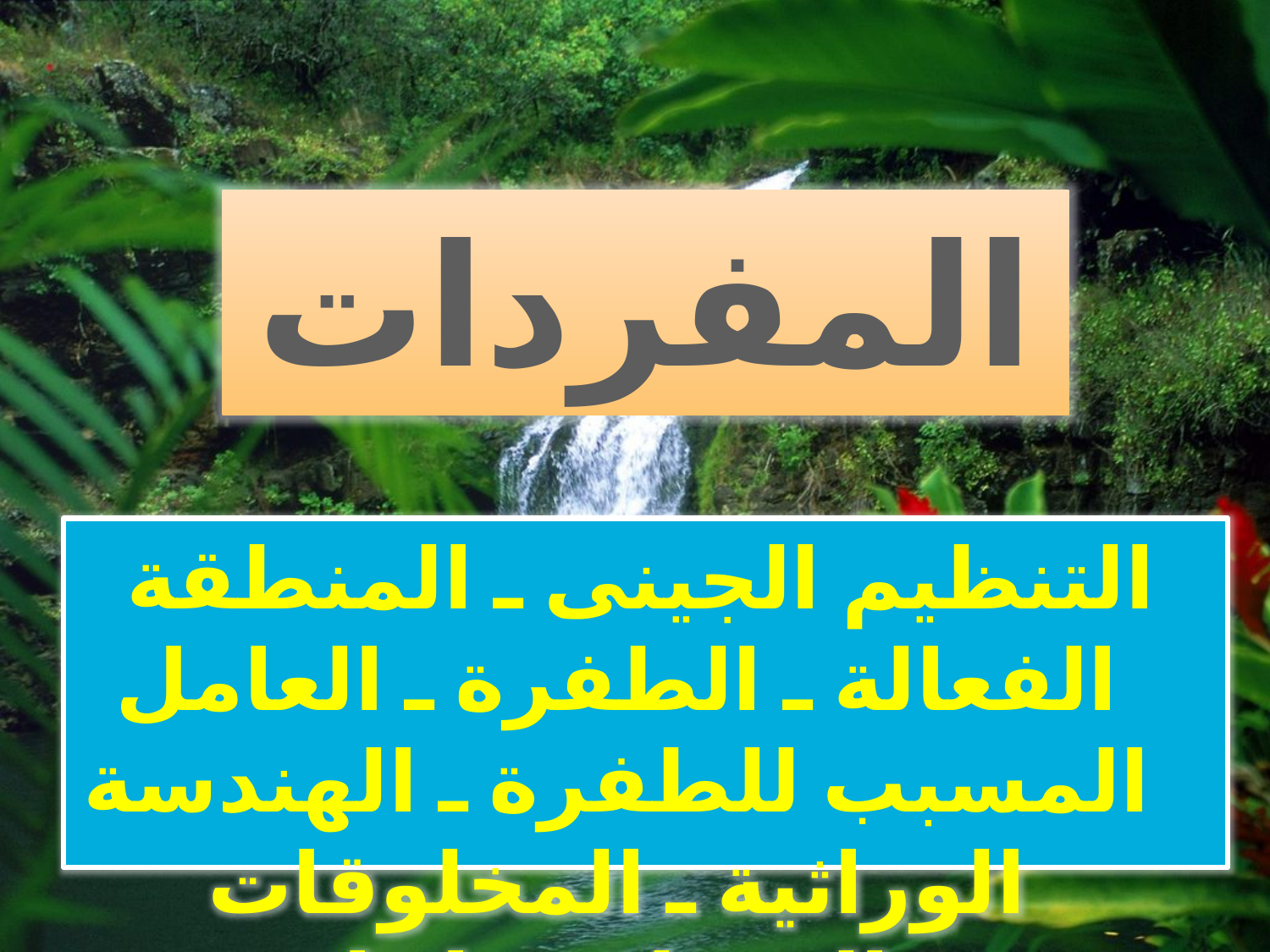

المفردات
التنظيم الجينى ـ المنطقة الفعالة ـ الطفرة ـ العامل المسبب للطفرة ـ الهندسة الوراثية ـ المخلوقات المعدلة وراثيا